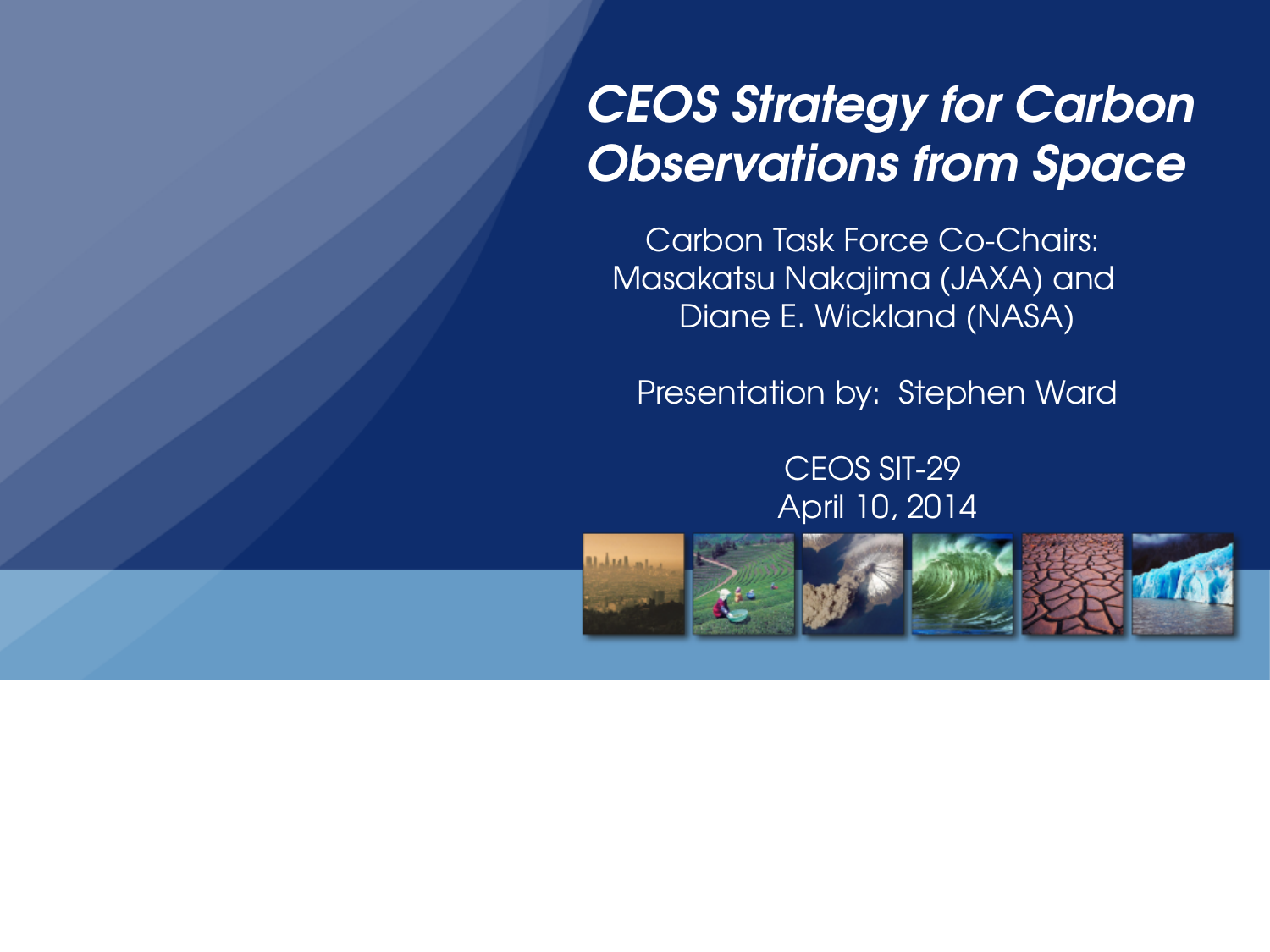

# CEOS Strategy for Carbon Observations from Space
Carbon Task Force Co-Chairs:  Masakatsu Nakajima (JAXA) and    Diane E. Wickland (NASA)

Presentation by:  Stephen Ward
CEOS SIT-29
April 10, 2014